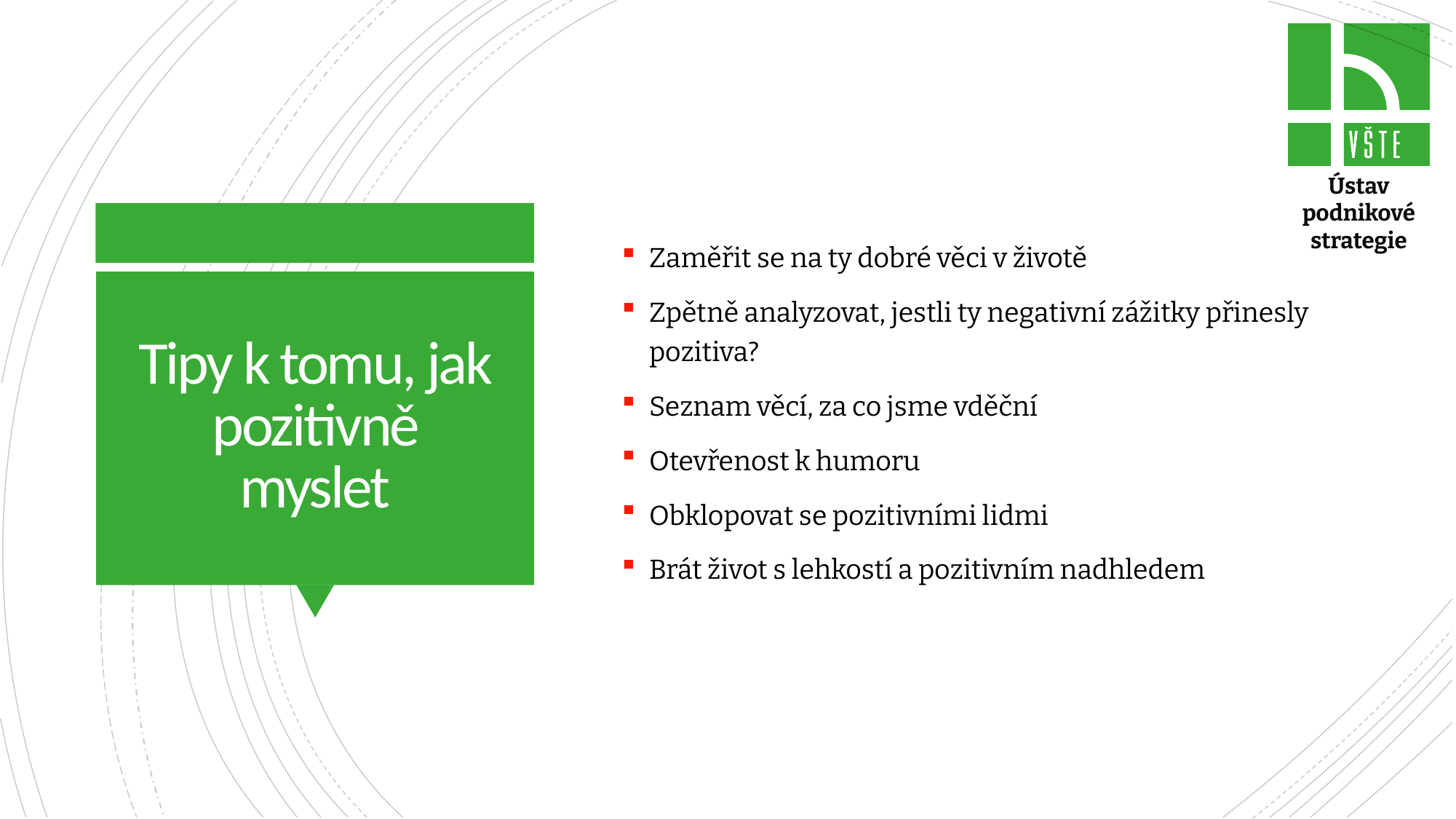

Zaměřit se na ty dobré věci v životě
Zpětně analyzovat, jestli ty negativní zážitky přinesly pozitiva?
Seznam věcí, za co jsme vděční
Otevřenost k humoru
Obklopovat se pozitivními lidmi
Brát život s lehkostí a pozitivním nadhledem
# Tipy k tomu, jak pozitivně myslet